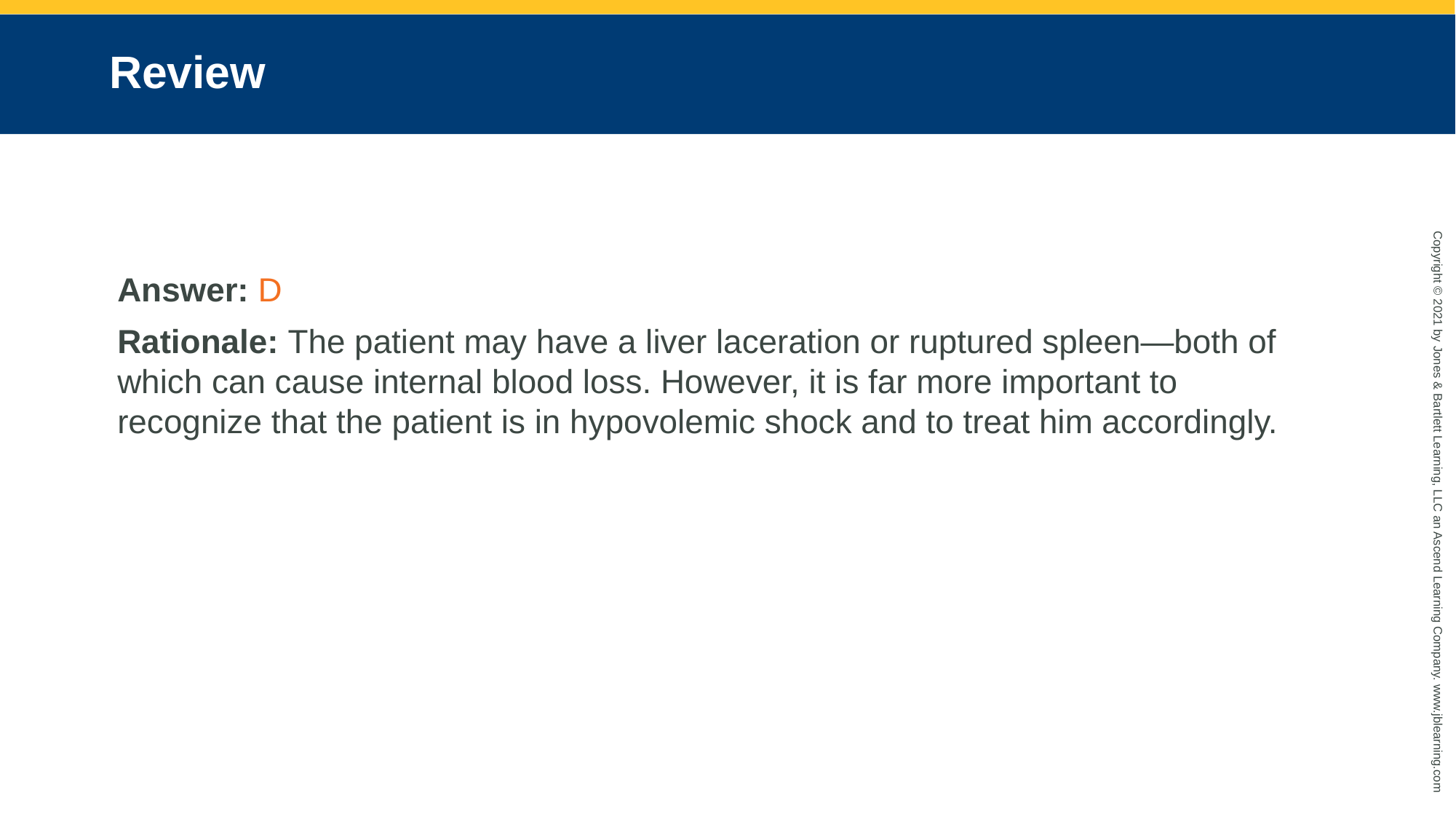

# Review
Answer: D
Rationale: The patient may have a liver laceration or ruptured spleen—both of which can cause internal blood loss. However, it is far more important to recognize that the patient is in hypovolemic shock and to treat him accordingly.